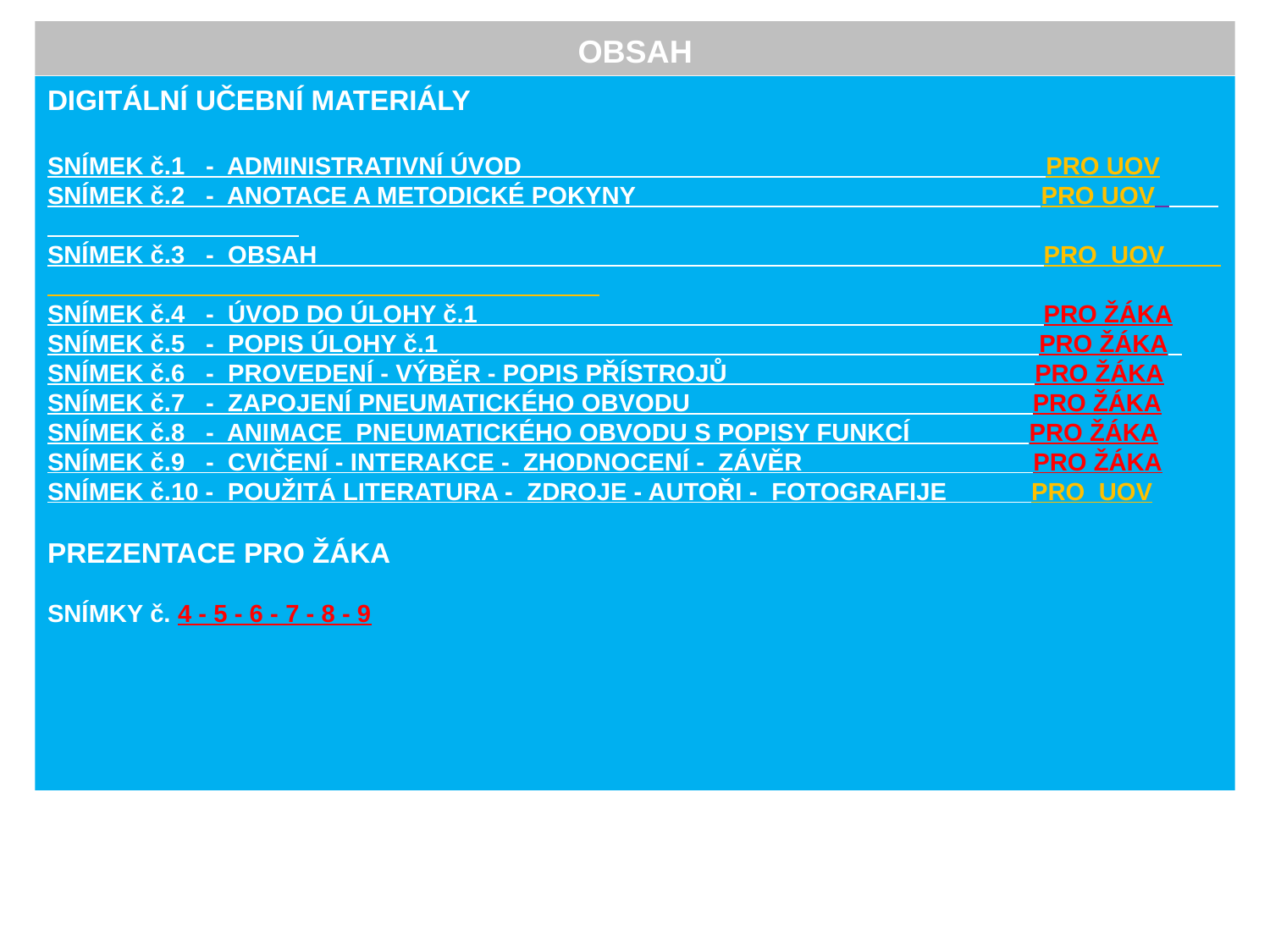

OBSAH
DIGITÁLNÍ UČEBNÍ MATERIÁLY

SNÍMEK č.1   -  ADMINISTRATIVNÍ ÚVOD                                                                           PRO UOV
SNÍMEK č.2   -  ANOTACE A METODICKÉ POKYNY                                                          PRO UOV
SNÍMEK č.3   -  OBSAH                                                                                                        PRO  UOV
SNÍMEK č.4   -  ÚVOD DO ÚLOHY č.1                                                                                 PRO ŽÁKA
SNÍMEK č.5   -  POPIS ÚLOHY č.1                                                                                      PRO ŽÁKA
SNÍMEK č.6   -  PROVEDENÍ - VÝBĚR - POPIS PŘÍSTROJŮ                                            PRO ŽÁKA
SNÍMEK č.7   -  ZAPOJENÍ PNEUMATICKÉHO OBVODU                                                 PRO ŽÁKA
SNÍMEK č.8   -  ANIMACE  PNEUMATICKÉHO OBVODU S POPISY FUNKCÍ                 PRO ŽÁKA
SNÍMEK č.9   -  CVIČENÍ - INTERAKCE -  ZHODNOCENÍ -  ZÁVĚR                                 PRO ŽÁKA
SNÍMEK č.10 -  POUŽITÁ LITERATURA -  ZDROJE - AUTOŘI -  FOTOGRAFIJE            PRO  UOV

PREZENTACE PRO ŽÁKA

SNÍMKY č. 4 - 5 - 6 - 7 - 8 - 9